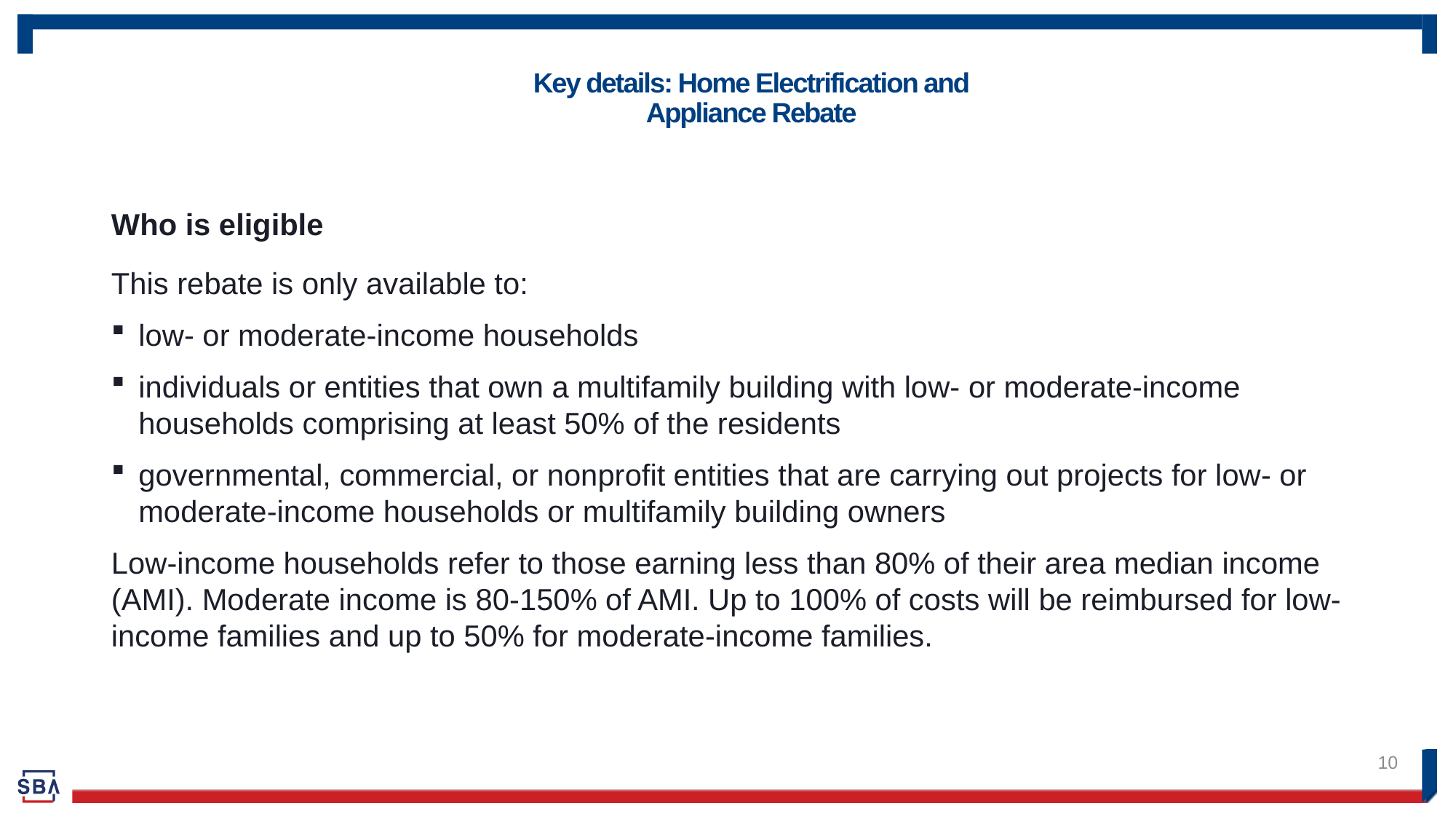

# Key details: Home Electrification and Appliance Rebate
Who is eligible
This rebate is only available to:
low- or moderate-income households
individuals or entities that own a multifamily building with low- or moderate-income households comprising at least 50% of the residents
governmental, commercial, or nonprofit entities that are carrying out projects for low- or moderate-income households or multifamily building owners
Low-income households refer to those earning less than 80% of their area median income (AMI). Moderate income is 80-150% of AMI. Up to 100% of costs will be reimbursed for low-income families and up to 50% for moderate-income families.
10